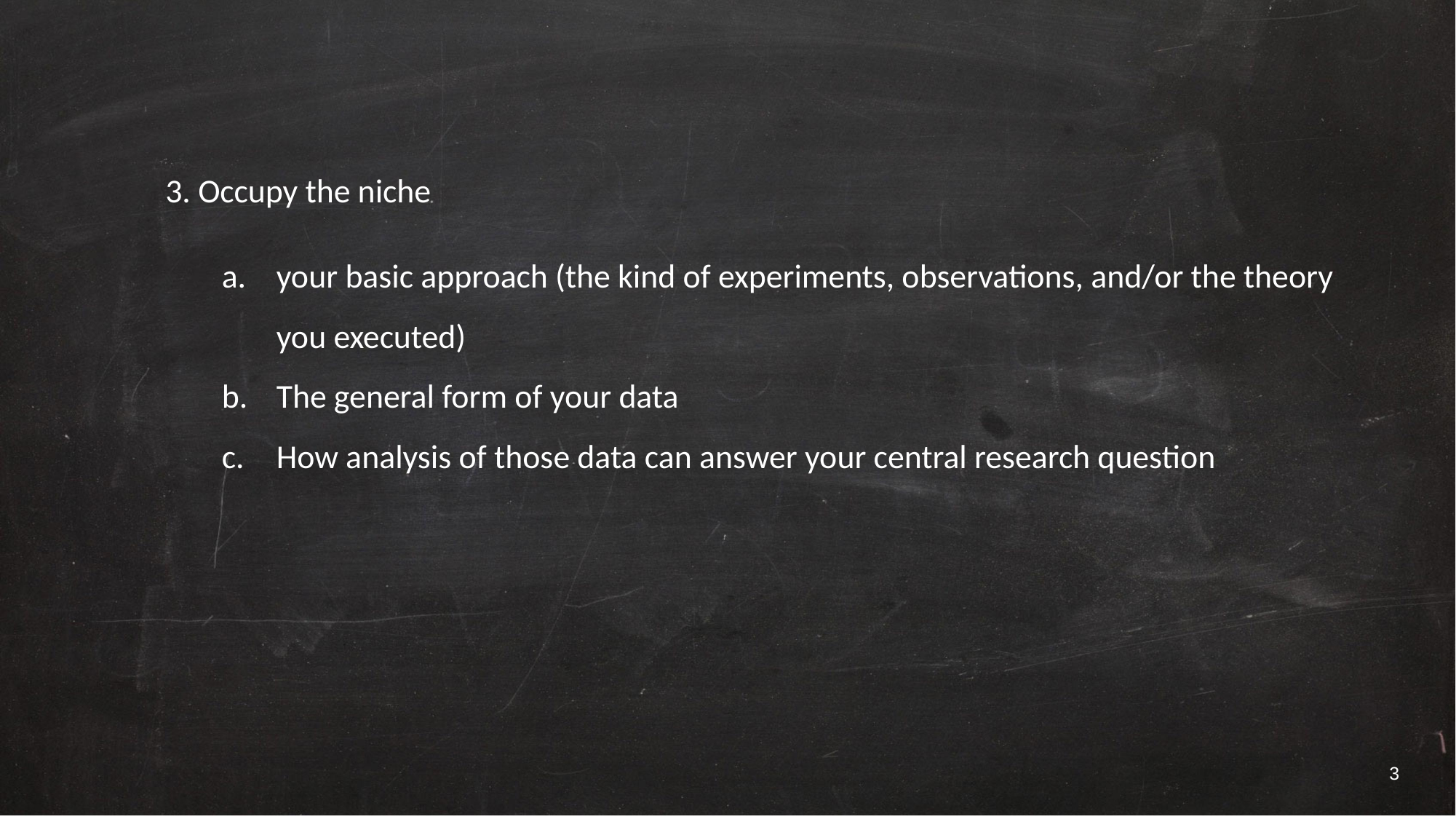

3. Occupy the niche
your basic approach (the kind of experiments, observations, and/or the theory you executed)
The general form of your data
How analysis of those data can answer your central research question
3